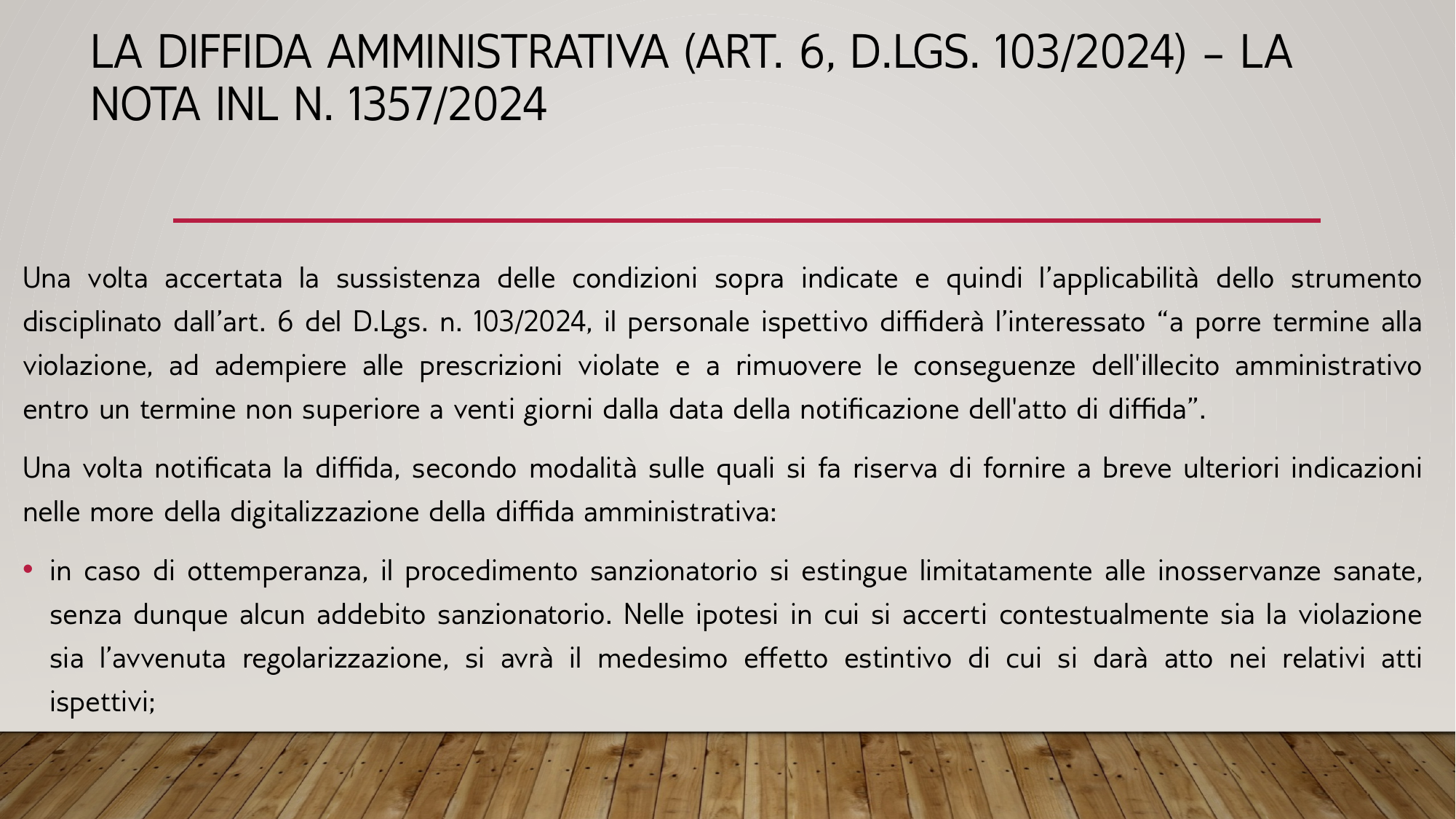

# La diffida amministrativa (art. 6, d.lgs. 103/2024) – la nota inl n. 1357/2024
Una volta accertata la sussistenza delle condizioni sopra indicate e quindi l’applicabilità dello strumento disciplinato dall’art. 6 del D.Lgs. n. 103/2024, il personale ispettivo diffiderà l’interessato “a porre termine alla violazione, ad adempiere alle prescrizioni violate e a rimuovere le conseguenze dell'illecito amministrativo entro un termine non superiore a venti giorni dalla data della notificazione dell'atto di diffida”.
Una volta notificata la diffida, secondo modalità sulle quali si fa riserva di fornire a breve ulteriori indicazioni nelle more della digitalizzazione della diffida amministrativa:
in caso di ottemperanza, il procedimento sanzionatorio si estingue limitatamente alle inosservanze sanate, senza dunque alcun addebito sanzionatorio. Nelle ipotesi in cui si accerti contestualmente sia la violazione sia l’avvenuta regolarizzazione, si avrà il medesimo effetto estintivo di cui si darà atto nei relativi atti ispettivi;